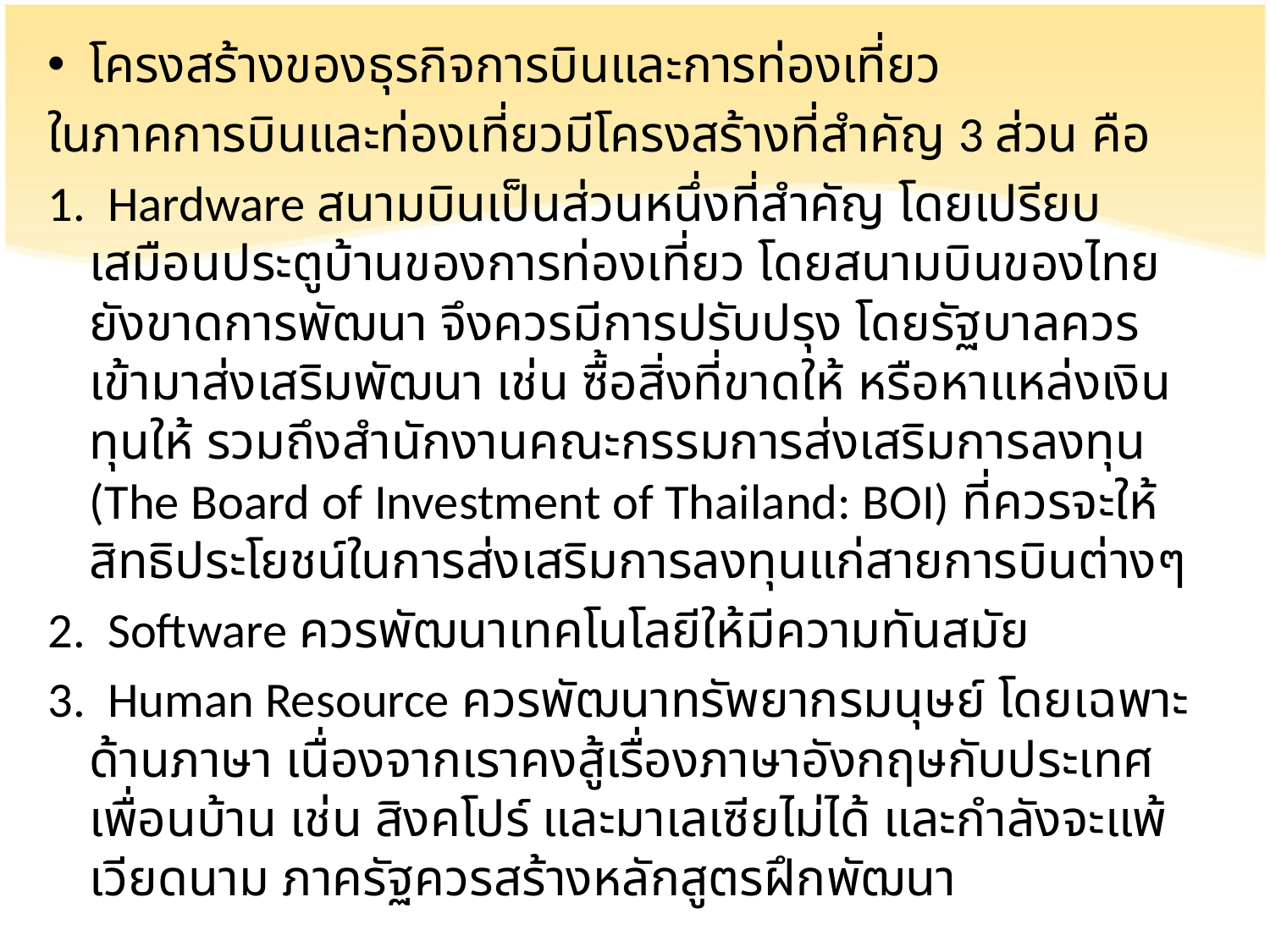

โครงสร้างของธุรกิจการบินและการท่องเที่ยว
ในภาคการบินและท่องเที่ยวมีโครงสร้างที่สำคัญ 3 ส่วน คือ
1.  Hardware สนามบินเป็นส่วนหนึ่งที่สำคัญ โดยเปรียบเสมือนประตูบ้านของการท่องเที่ยว โดยสนามบินของไทยยังขาดการพัฒนา จึงควรมีการปรับปรุง โดยรัฐบาลควรเข้ามาส่งเสริมพัฒนา เช่น ซื้อสิ่งที่ขาดให้ หรือหาแหล่งเงินทุนให้ รวมถึงสำนักงานคณะกรรมการส่งเสริมการลงทุน (The Board of Investment of Thailand: BOI) ที่ควรจะให้สิทธิประโยชน์ในการส่งเสริมการลงทุนแก่สายการบินต่างๆ
2.  Software ควรพัฒนาเทคโนโลยีให้มีความทันสมัย
3.  Human Resource ควรพัฒนาทรัพยากรมนุษย์ โดยเฉพาะด้านภาษา เนื่องจากเราคงสู้เรื่องภาษาอังกฤษกับประเทศเพื่อนบ้าน เช่น สิงคโปร์ และมาเลเซียไม่ได้ และกำลังจะแพ้เวียดนาม ภาครัฐควรสร้างหลักสูตรฝึกพัฒนา